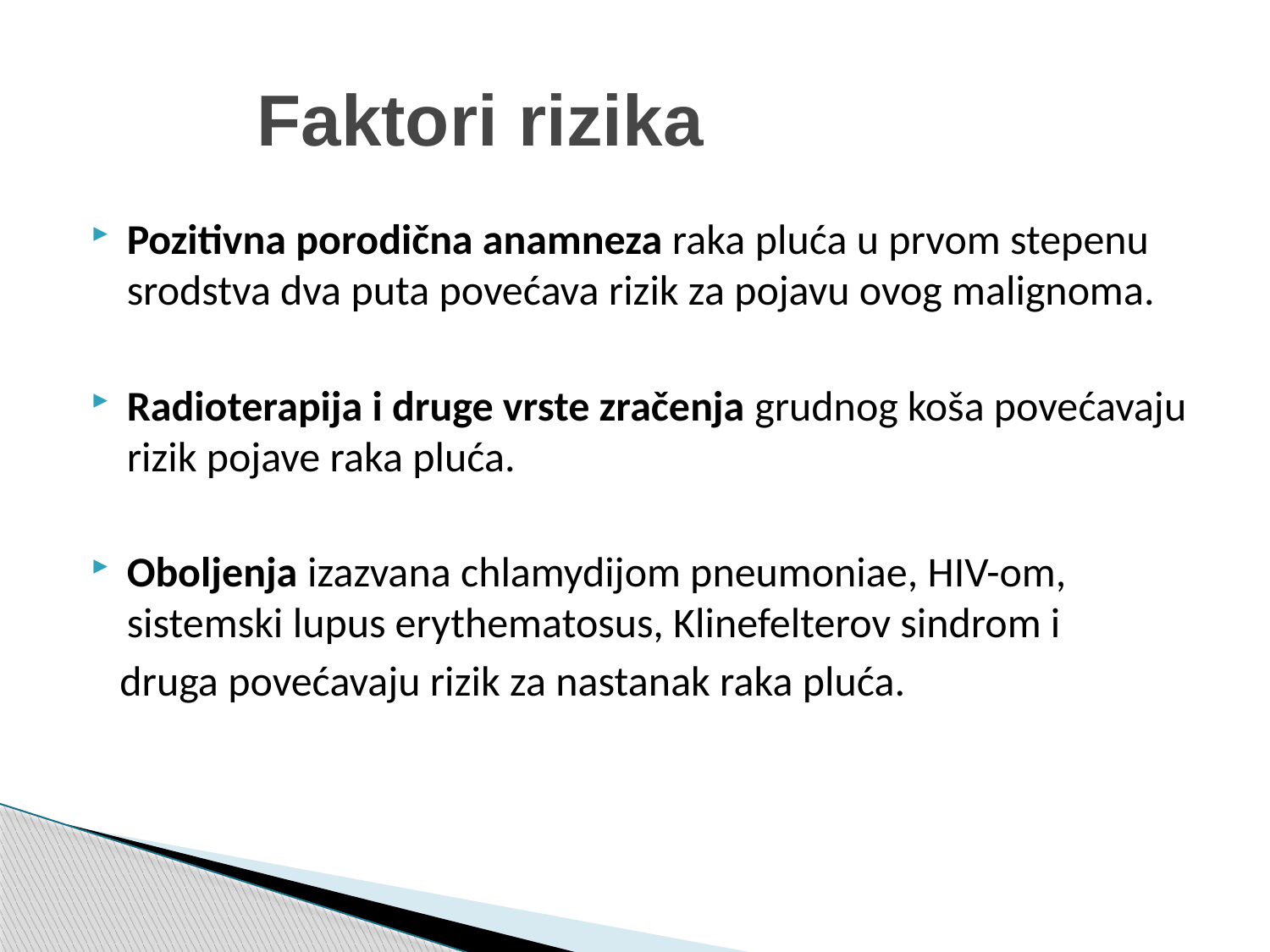

# Faktori rizika
Pozitivna porodična anamneza raka pluća u prvom stepenu srodstva dva puta povećava rizik za pojavu ovog malignoma.

Radioterapija i druge vrste zračenja grudnog koša povećavaju rizik pojave raka pluća.

Oboljenja izazvana chlamydijom pneumoniae, HIV-om, sistemski lupus erythematosus, Klinefelterov sindrom i
   druga povećavaju rizik za nastanak raka pluća.